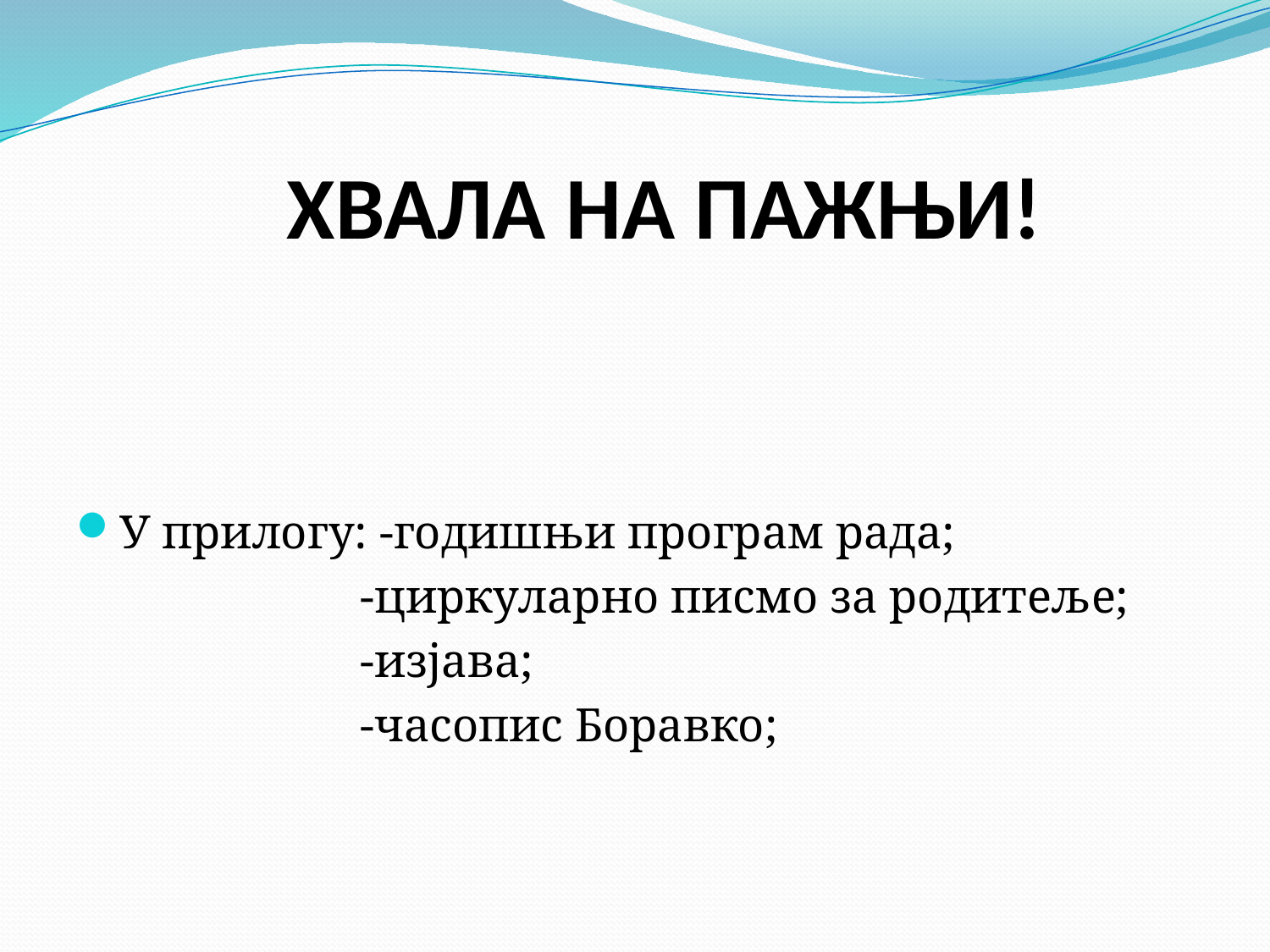

# ХВАЛА НА ПАЖЊИ!
У прилогу: -годишњи програм рада;
                        -циркуларно писмо за родитеље;
                        -изјава;
                        -часопис Боравко;